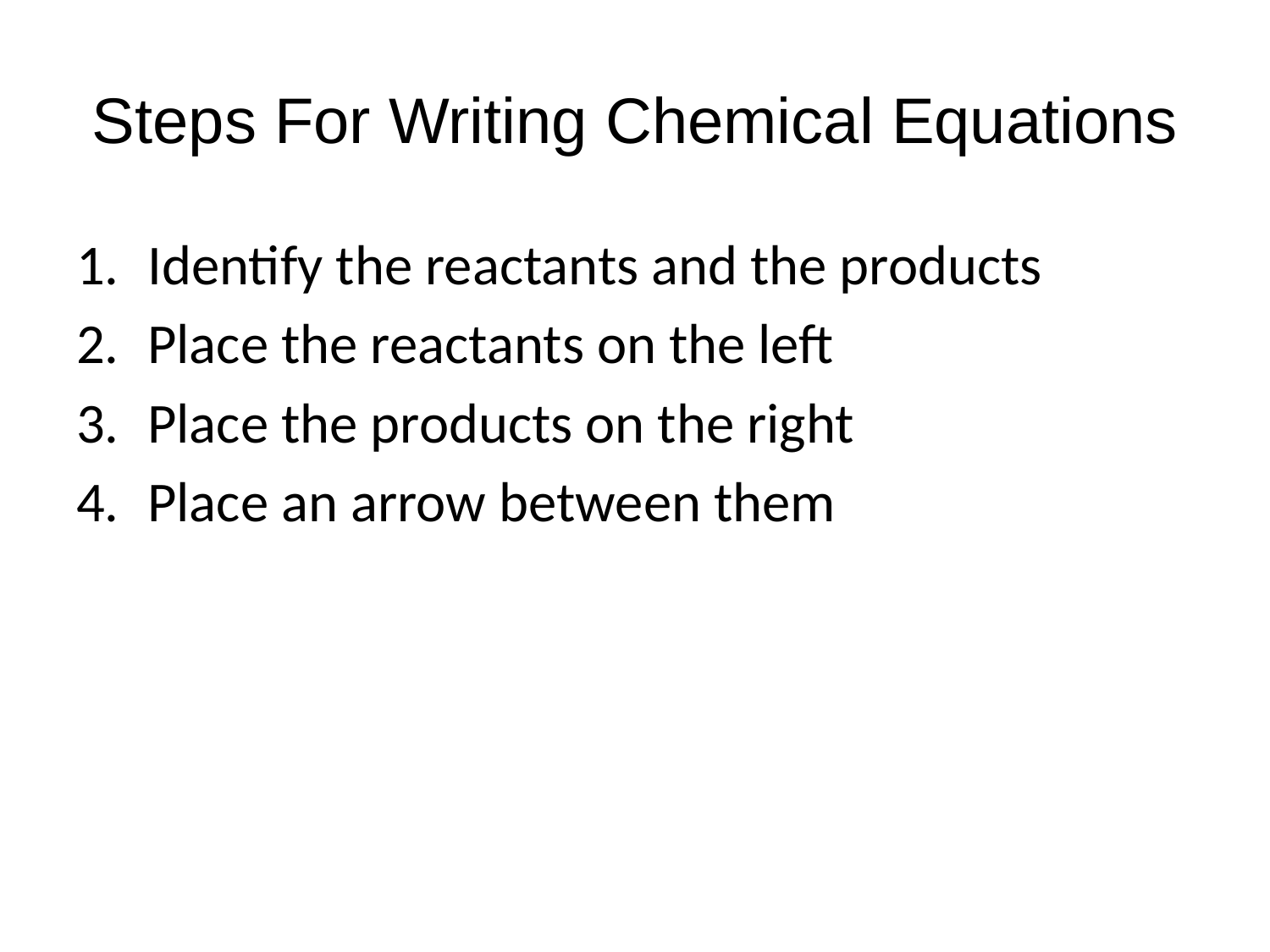

# Steps For Writing Chemical Equations
Identify the reactants and the products
Place the reactants on the left
Place the products on the right
Place an arrow between them